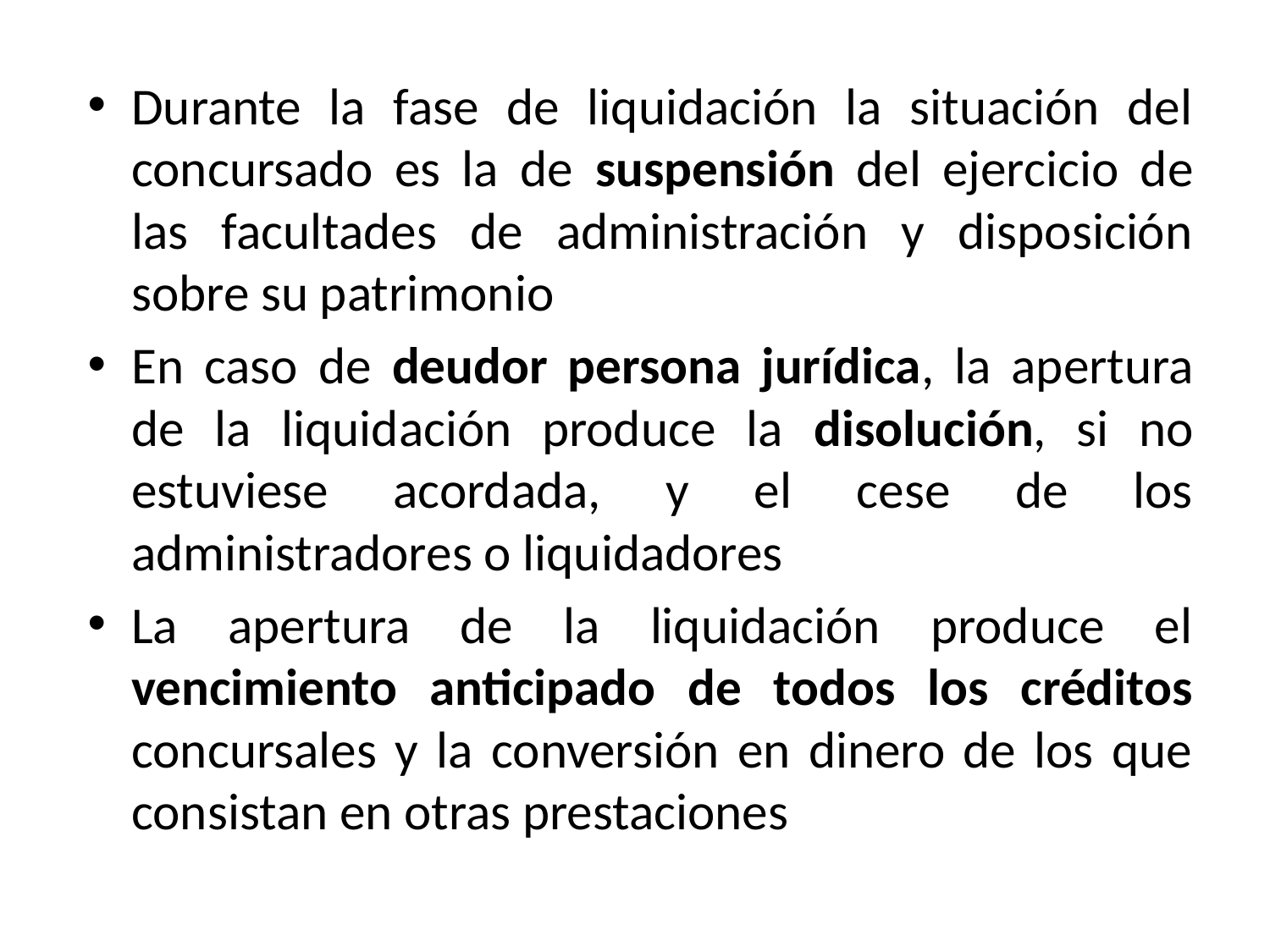

Durante la fase de liquidación la situación del concursado es la de suspensión del ejercicio de las facultades de administración y disposición sobre su patrimonio
En caso de deudor persona jurídica, la apertura de la liquidación produce la disolución, si no estuviese acordada, y el cese de los administradores o liquidadores
La apertura de la liquidación produce el vencimiento anticipado de todos los créditos concursales y la conversión en dinero de los que consistan en otras prestaciones